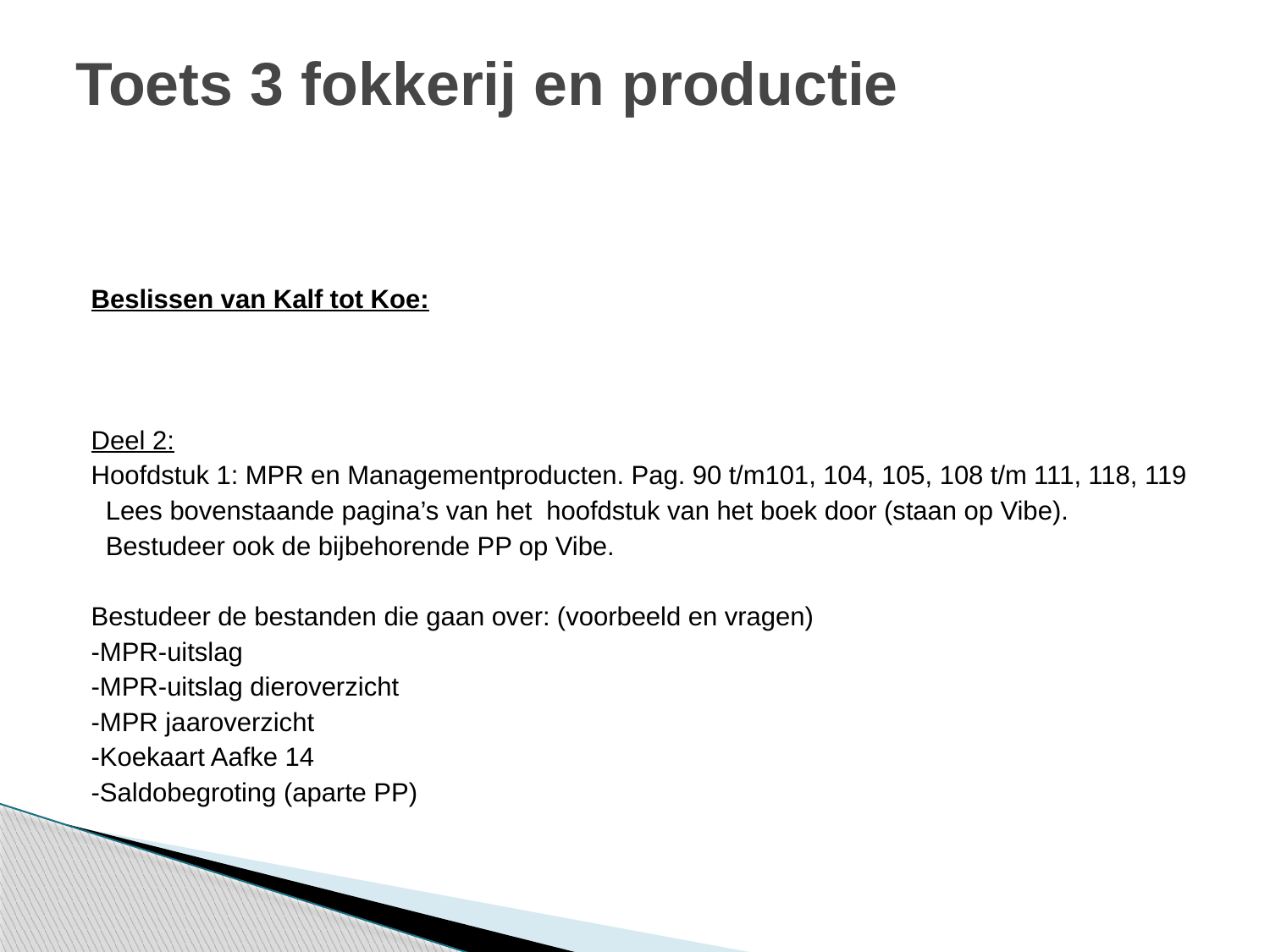

# Toets 3 fokkerij en productie

Beslissen van Kalf tot Koe:

Deel 2:
Hoofdstuk 1: MPR en Managementproducten. Pag. 90 t/m101, 104, 105, 108 t/m 111, 118, 119
  Lees bovenstaande pagina’s van het  hoofdstuk van het boek door (staan op Vibe).
  Bestudeer ook de bijbehorende PP op Vibe.

Bestudeer de bestanden die gaan over: (voorbeeld en vragen)
-MPR-uitslag
-MPR-uitslag dieroverzicht
-MPR jaaroverzicht
-Koekaart Aafke 14
-Saldobegroting (aparte PP)